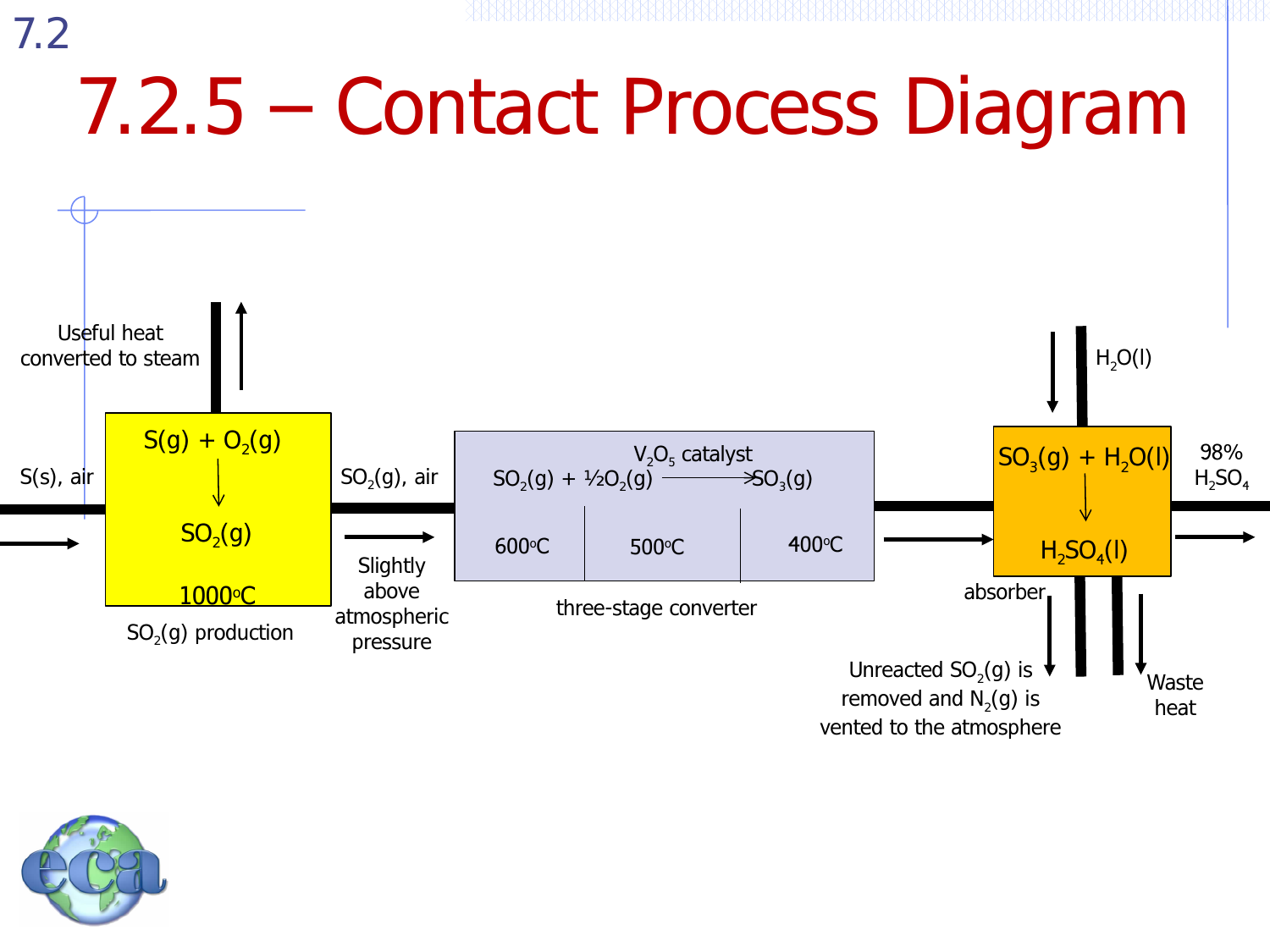

# 7.2.5 – Contact Process Diagram
Useful heat converted to steam
H2O(l)

S(g) + O2(g)

SO2(g)

1000oC

98% H2SO4
V2O5 catalyst
SO3(g) + H2O(l)

H2SO4(l)
S(s), air
SO2(g), air
SO2(g) + ½O2(g)               SO3(g)
400oC
600oC
500oC
Slightly above atmospheric pressure
absorber
three-stage converter
SO2(g) production
Unreacted SO2(g) is removed and N2(g) is vented to the atmosphere
Waste heat